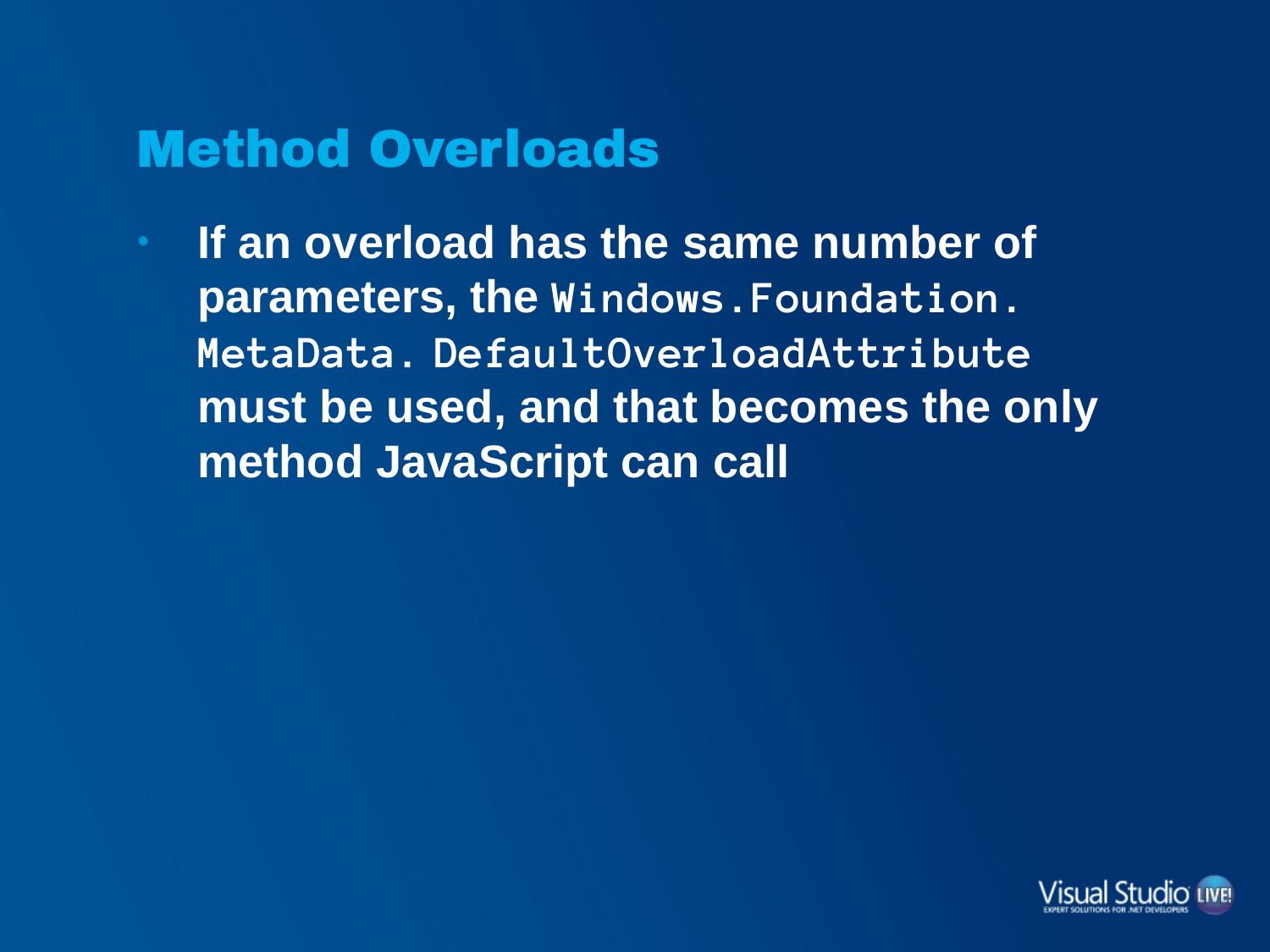

# Method Overloads
If an overload has the same number of parameters, the Windows.Foundation.
MetaData.	DefaultOverloadAttribute
must be used, and that becomes the only method JavaScript can call